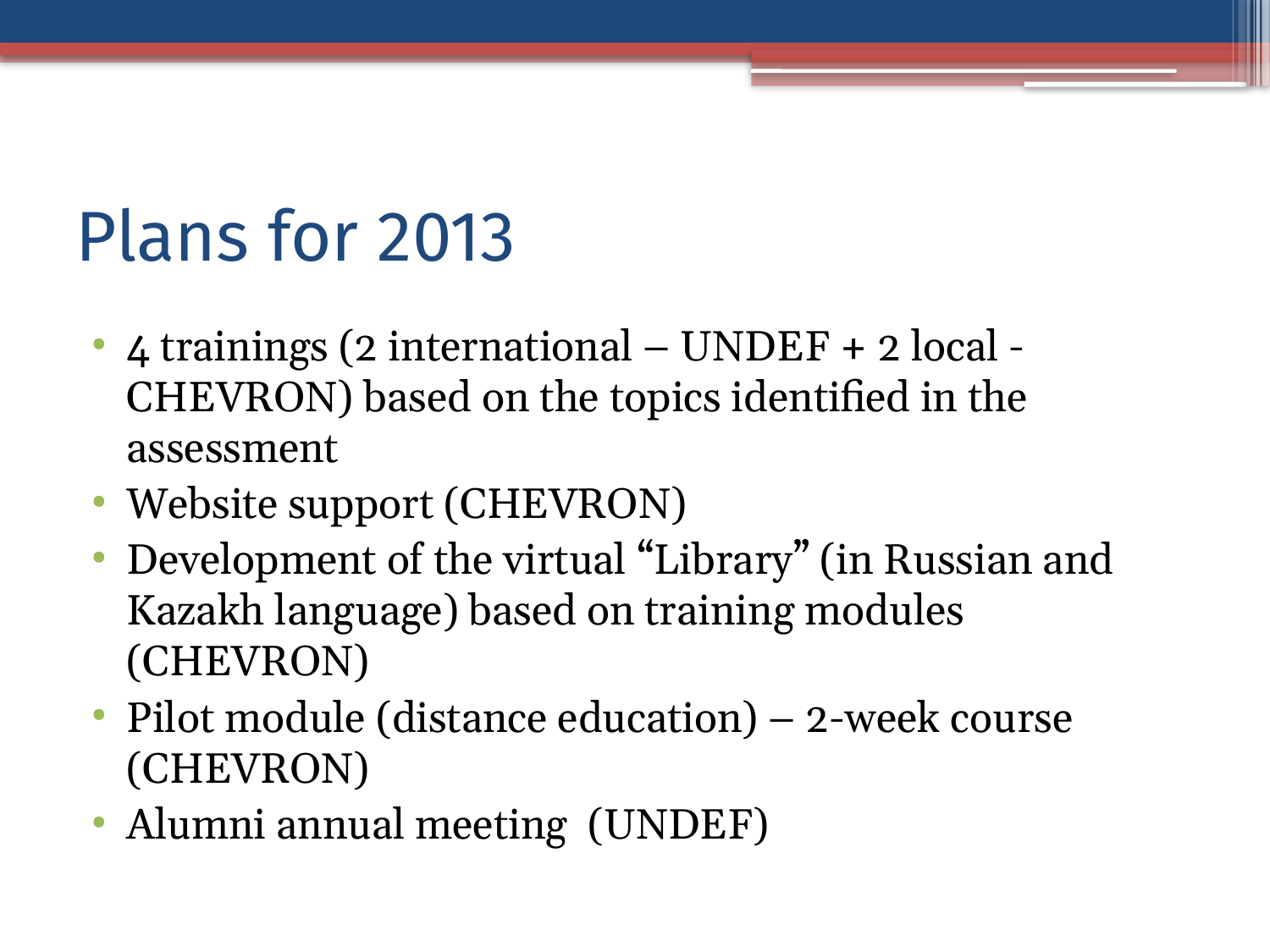

# Plans for 2013
4 trainings (2 international – UNDEF + 2 local - CHEVRON) based on the topics identified in the assessment
Website support (CHEVRON)
Development of the virtual “Library” (in Russian and Kazakh language) based on training modules (CHEVRON)
Pilot module (distance education) – 2-week course (CHEVRON)
Alumni annual meeting  (UNDEF)